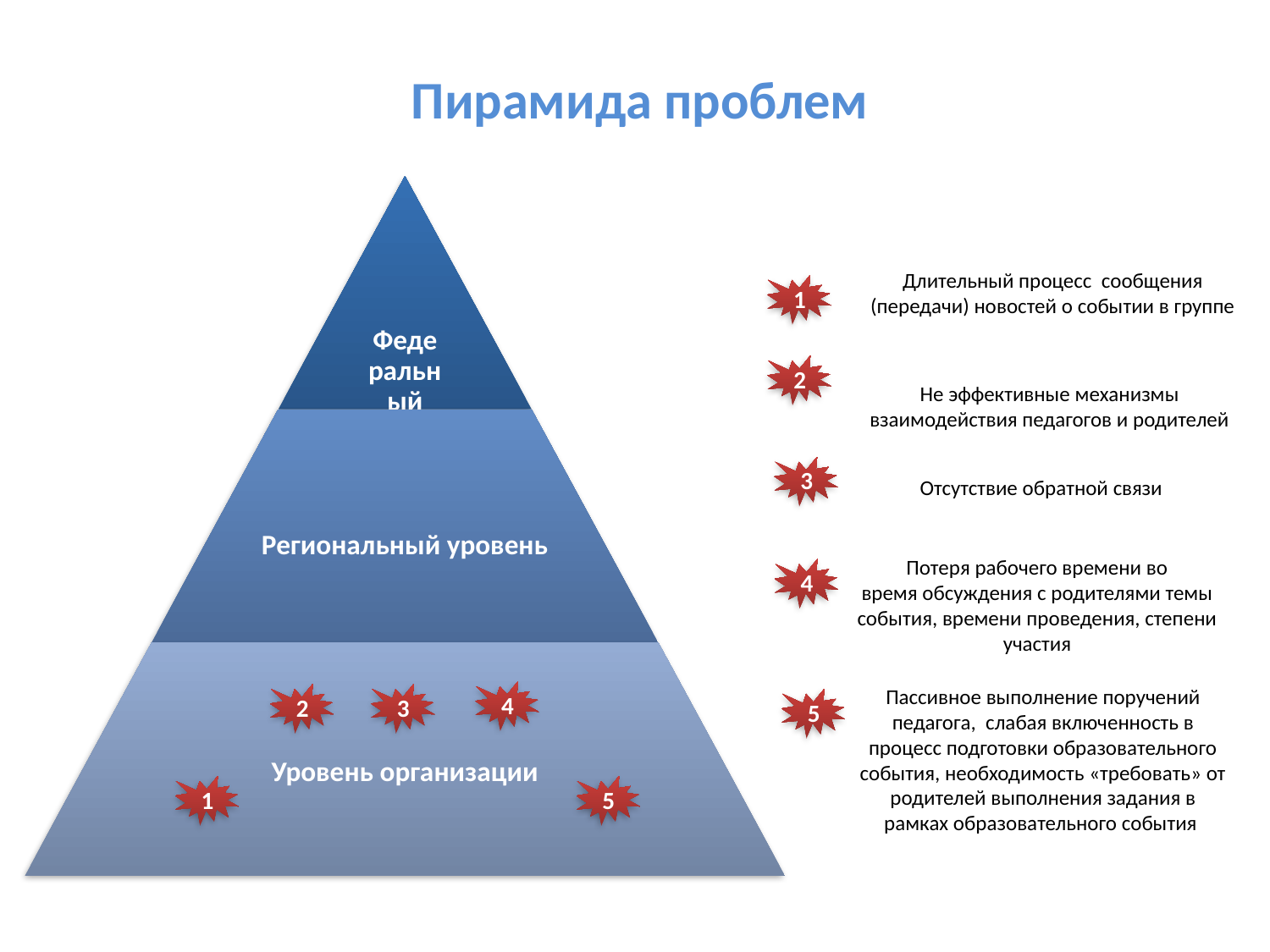

Пирамида проблем

Федеральный уровень
Региональный уровень
Уровень организации
Длительный процесс  сообщения (передачи) новостей о событии в группе
1
2
Не эффективные механизмы взаимодействия педагогов и родителей
3
Отсутствие обратной связи
Потеря рабочего времени во
время обсуждения с родителями темы события, времени проведения, степени участия
4
Пассивное выполнение поручений педагога,  слабая включенность в процесс подготовки образовательного события, необходимость «требовать» от родителей выполнения задания в рамках образовательного события
4
2
3
5
1
5